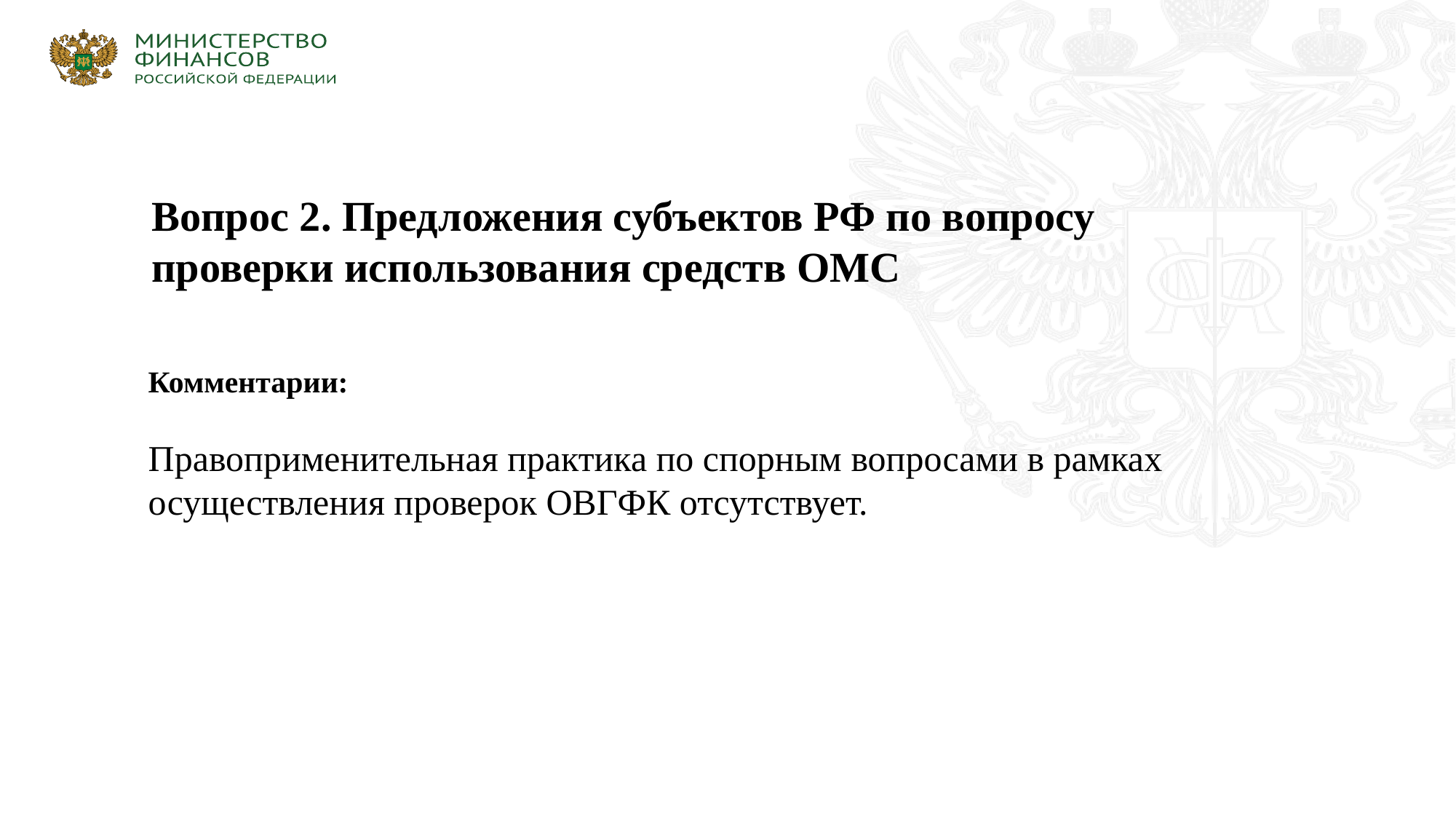

Вопрос 2. Предложения субъектов РФ по вопросу проверки использования средств ОМС
Комментарии:

Правоприменительная практика по спорным вопросами в рамках осуществления проверок ОВГФК отсутствует.